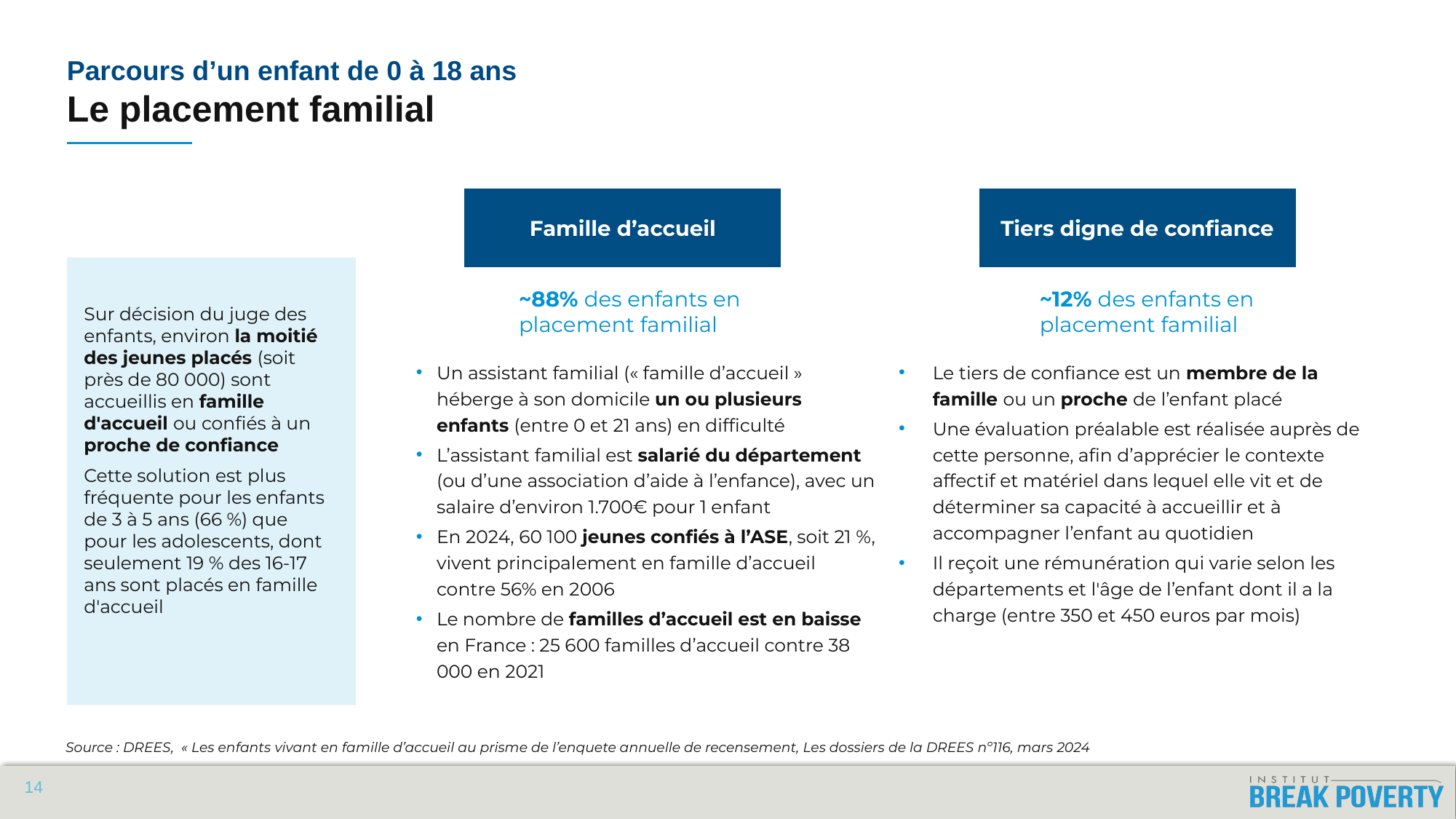

# Parcours d’un enfant de 0 à 18 ans Le placement familial
Tiers digne de confiance
Famille d’accueil

~88% des enfants en placement familial
~12% des enfants en placement familial
Sur décision du juge des enfants, environ la moitié des jeunes placés (soit près de 80 000) sont accueillis en famille d'accueil ou confiés à un proche de confiance
Cette solution est plus fréquente pour les enfants de 3 à 5 ans (66 %) que pour les adolescents, dont seulement 19 % des 16-17 ans sont placés en famille d'accueil
Un assistant familial (« famille d’accueil » héberge à son domicile un ou plusieurs enfants (entre 0 et 21 ans) en difficulté
L’assistant familial est salarié du département (ou d’une association d’aide à l’enfance), avec un salaire d’environ 1.700€ pour 1 enfant
En 2024, 60 100 jeunes confiés à l’ASE, soit 21 %, vivent principalement en famille d’accueil contre 56% en 2006
Le nombre de familles d’accueil est en baisse en France : 25 600 familles d’accueil contre 38 000 en 2021
Le tiers de confiance est un membre de la famille ou un proche de l’enfant placé
Une évaluation préalable est réalisée auprès de cette personne, afin d’apprécier le contexte affectif et matériel dans lequel elle vit et de déterminer sa capacité à accueillir et à accompagner l’enfant au quotidien
Il reçoit une rémunération qui varie selon les départements et l'âge de l’enfant dont il a la charge (entre 350 et 450 euros par mois)
Source : DREES,  « Les enfants vivant en famille d’accueil au prisme de l’enquete annuelle de recensement, Les dossiers de la DREES nº116, mars 2024
14